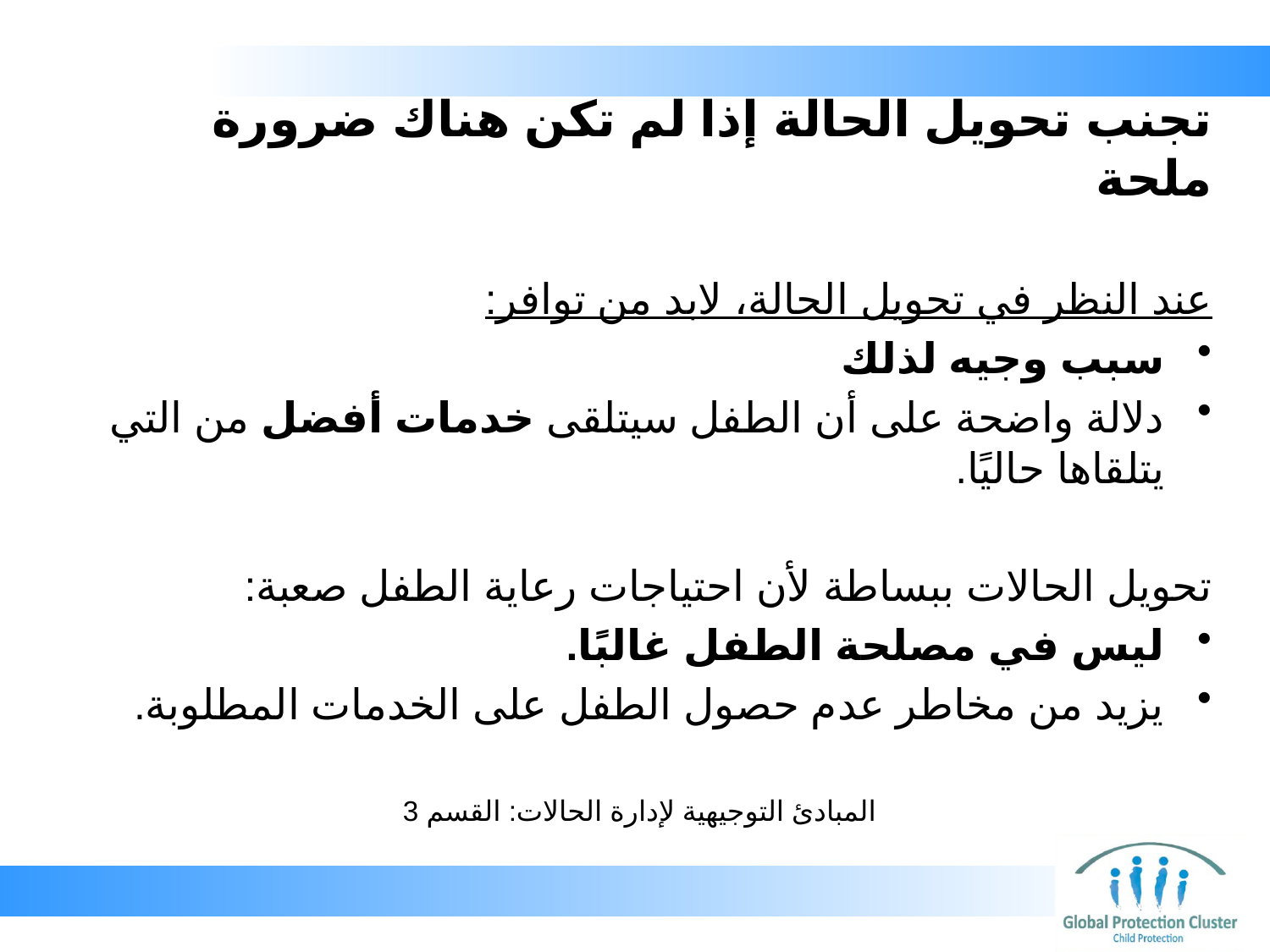

# تجنب تحويل الحالة إذا لم تكن هناك ضرورة ملحة

عند النظر في تحويل الحالة، لابد من توافر:
سبب وجيه لذلك
دلالة واضحة على أن الطفل سيتلقى خدمات أفضل من التي يتلقاها حاليًا.

تحويل الحالات ببساطة لأن احتياجات رعاية الطفل صعبة:
ليس في مصلحة الطفل غالبًا.
يزيد من مخاطر عدم حصول الطفل على الخدمات المطلوبة.

المبادئ التوجيهية لإدارة الحالات: القسم 3